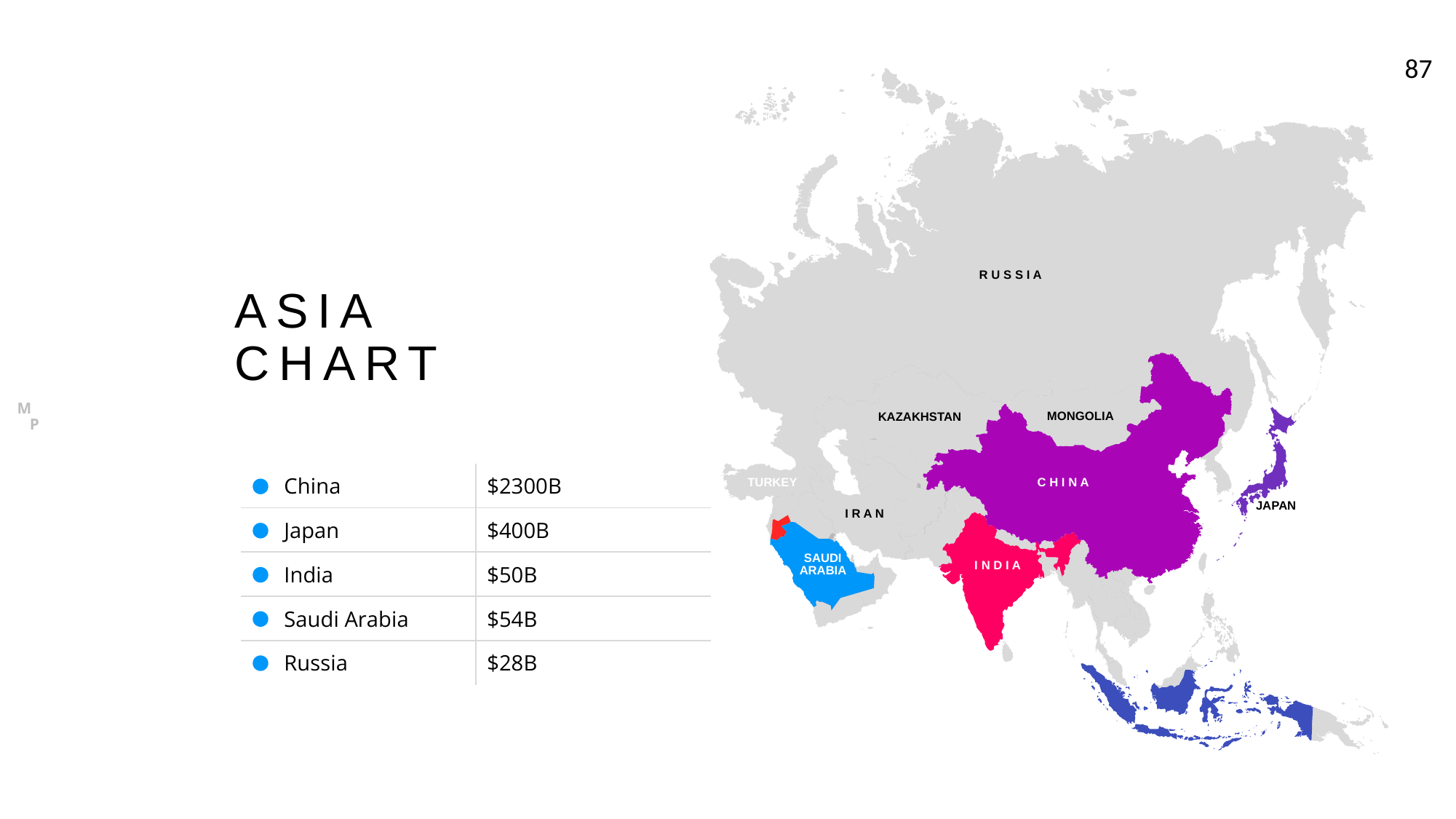

87

MAPS
R U S S I A
# ASIA CHART

MONGOLIA
KAZAKHSTAN

| China | $2300B |
| --- | --- |
| Japan | $400B |
| India | $50B |
| Saudi Arabia | $54B |
| Russia | $28B |

TURKEY
C H I N A

JAPAN
I R A N

SAUDI

I N D I A
ARABIA